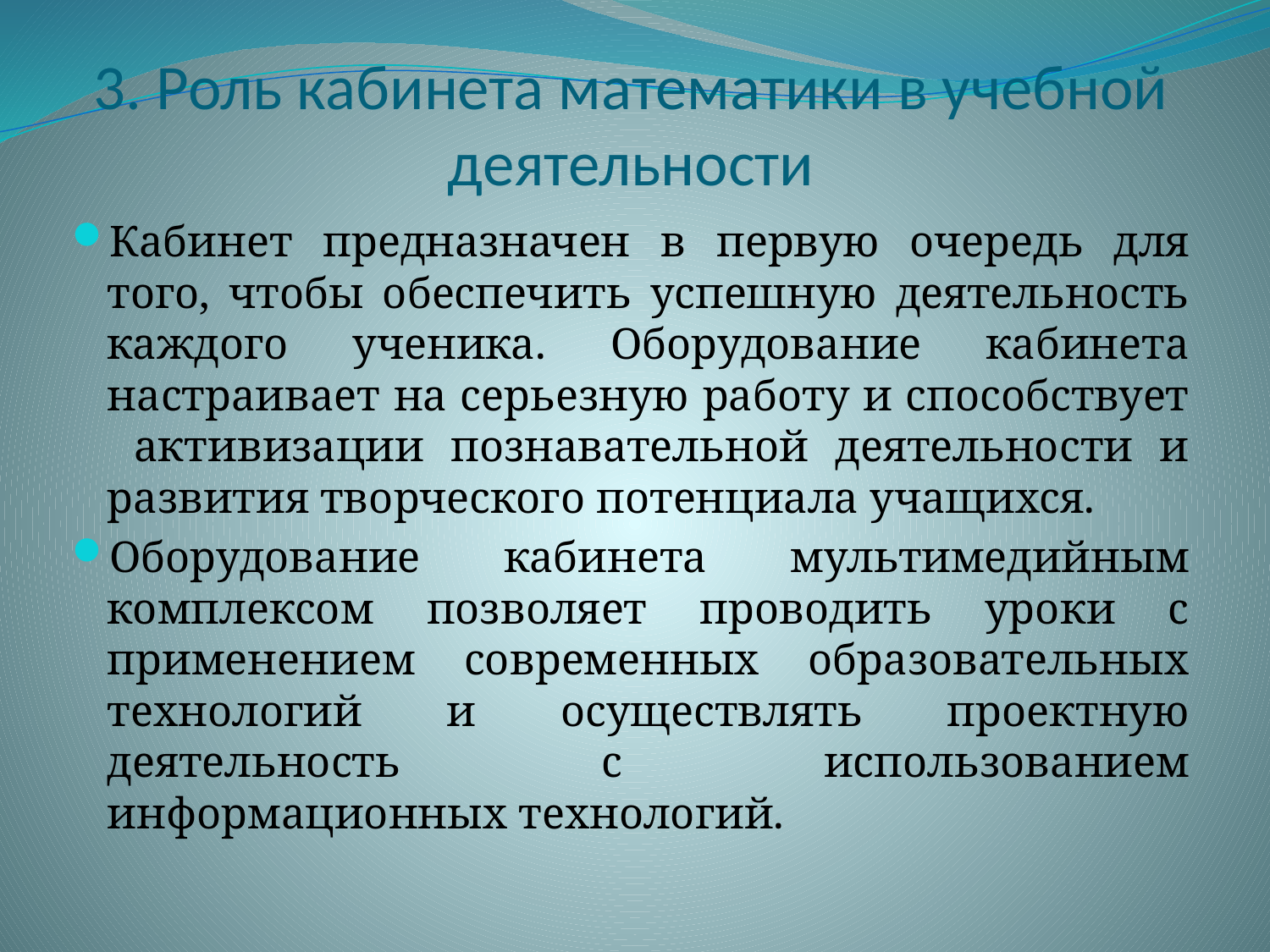

# 3. Роль кабинета математики в учебной деятельности
Кабинет предназначен в первую очередь для того, чтобы обеспечить успешную деятельность каждого ученика. Оборудование кабинета настраивает на серьезную работу и способствует  активизации познавательной деятельности и развития творческого потенциала учащихся.
Оборудование кабинета мультимедийным комплексом позволяет проводить уроки с применением современных образовательных технологий и осуществлять проектную деятельность с использованием информационных технологий.